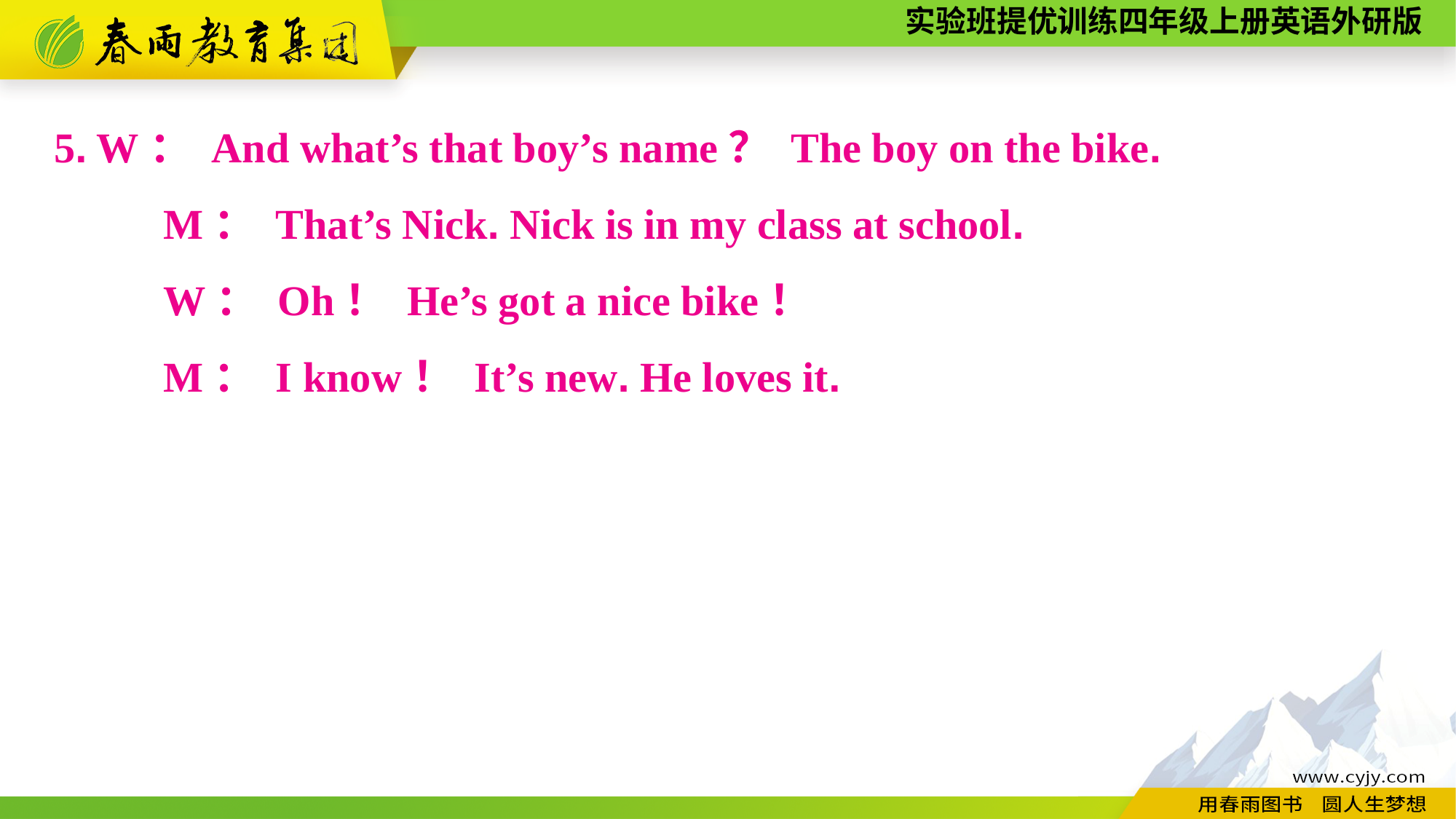

5. W： And what’s that boy’s name？ The boy on the bike.
	M： That’s Nick. Nick is in my class at school.
	W： Oh！ He’s got a nice bike！
	M： I know！ It’s new. He loves it.